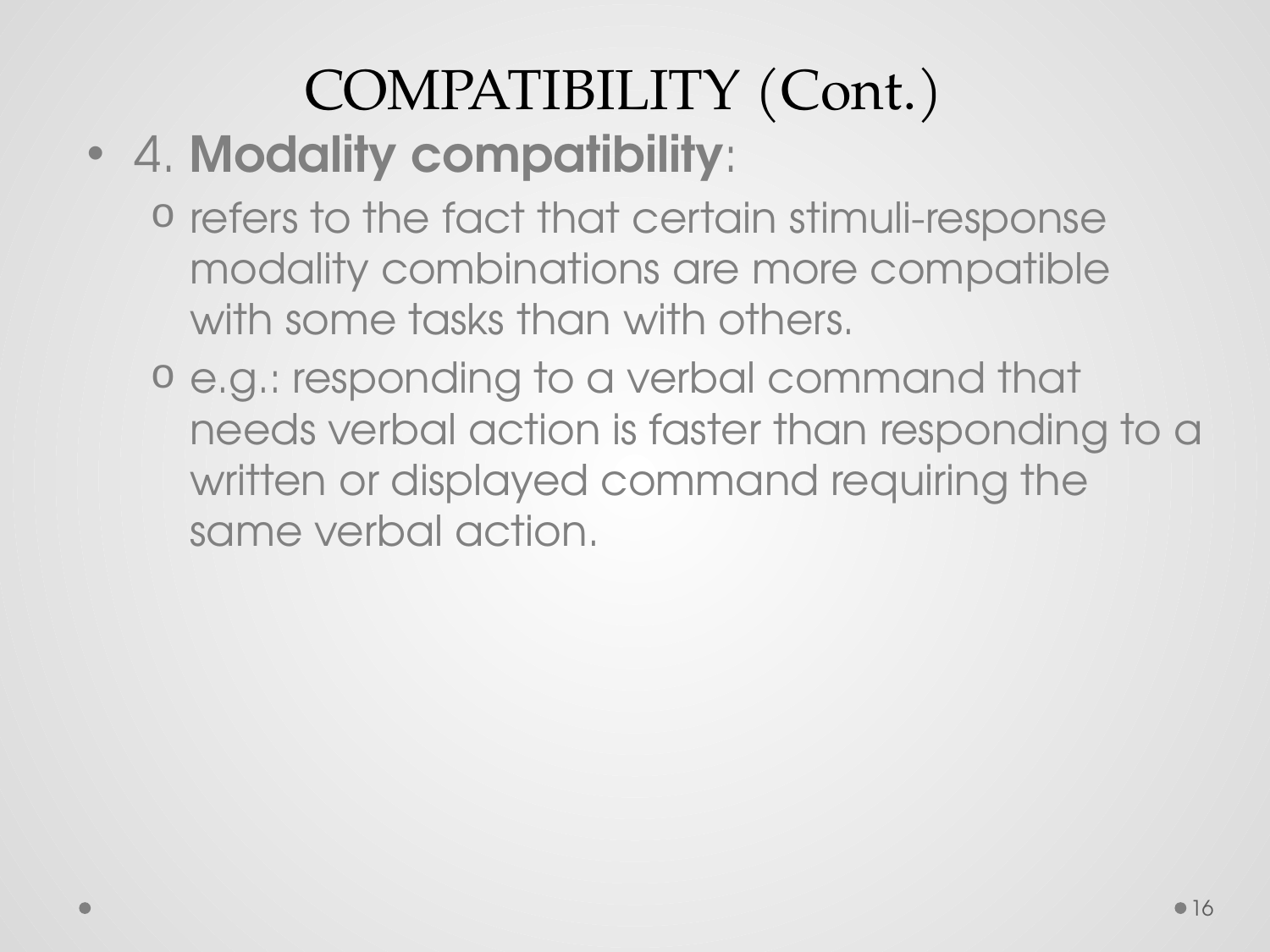

# COMPATIBILITY (Cont.)

4. Modality compatibility:
refers to the fact that certain stimuli-response modality combinations are more compatible with some tasks than with others.
e.g.: responding to a verbal command that needs verbal action is faster than responding to a written or displayed command requiring the same verbal action.

16